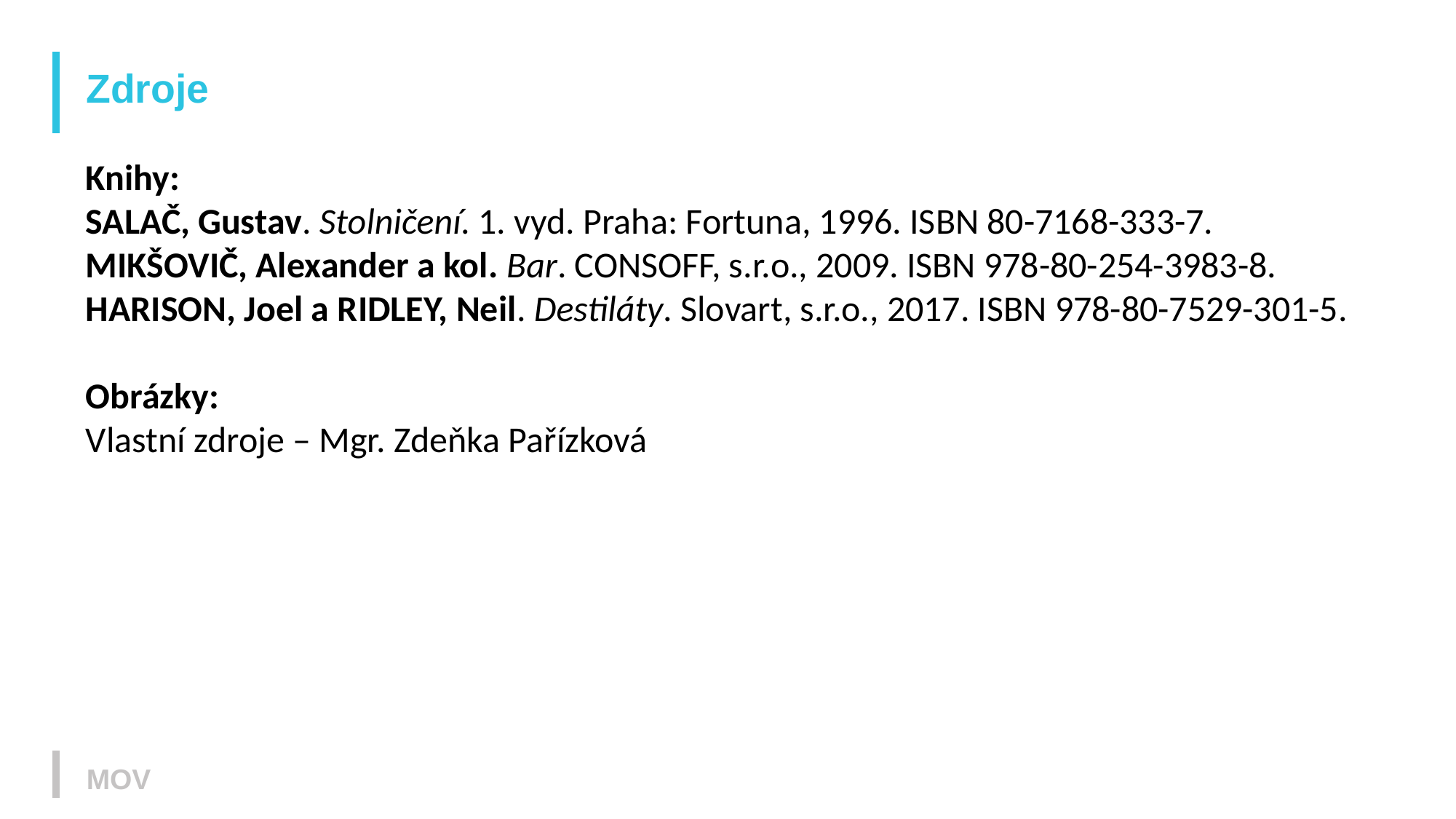

# Zdroje
Knihy:
SALAČ, Gustav. Stolničení. 1. vyd. Praha: Fortuna, 1996. ISBN 80-7168-333-7.
MIKŠOVIČ, Alexander a kol. Bar. CONSOFF, s.r.o., 2009. ISBN 978-80-254-3983-8.
HARISON, Joel a RIDLEY, Neil. Destiláty. Slovart, s.r.o., 2017. ISBN 978-80-7529-301-5.

Obrázky:
Vlastní zdroje – Mgr. Zdeňka Pařízková